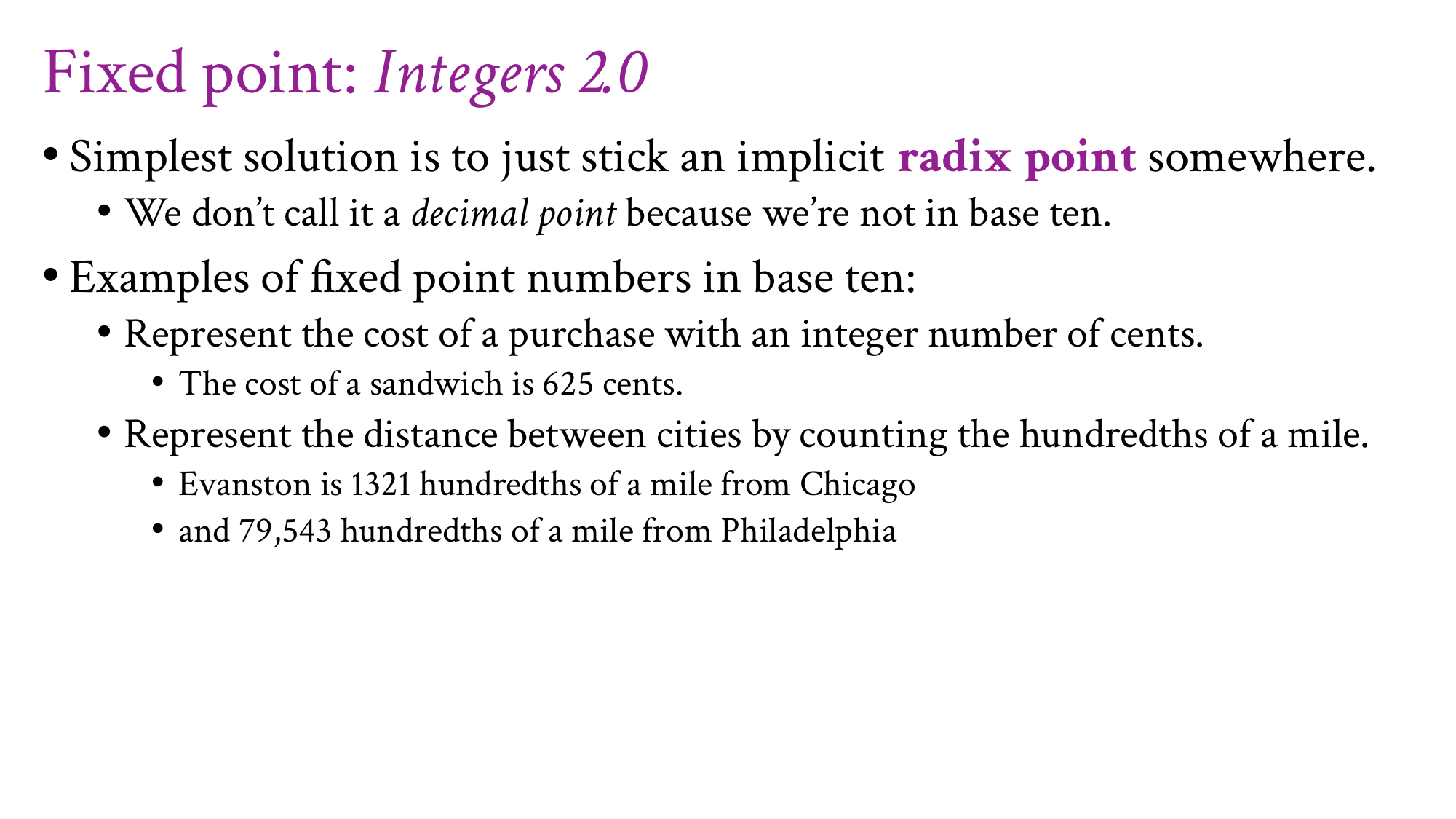

# Fixed point: Integers 2.0
Simplest solution is to just stick an implicit radix point somewhere.
We don’t call it a decimal point because we’re not in base ten.
Examples of fixed point numbers in base ten:
Represent the cost of a purchase with an integer number of cents.
The cost of a sandwich is 625 cents.
Represent the distance between cities by counting the hundredths of a mile.
Evanston is 1321 hundredths of a mile from Chicago
and 79,543 hundredths of a mile from Philadelphia